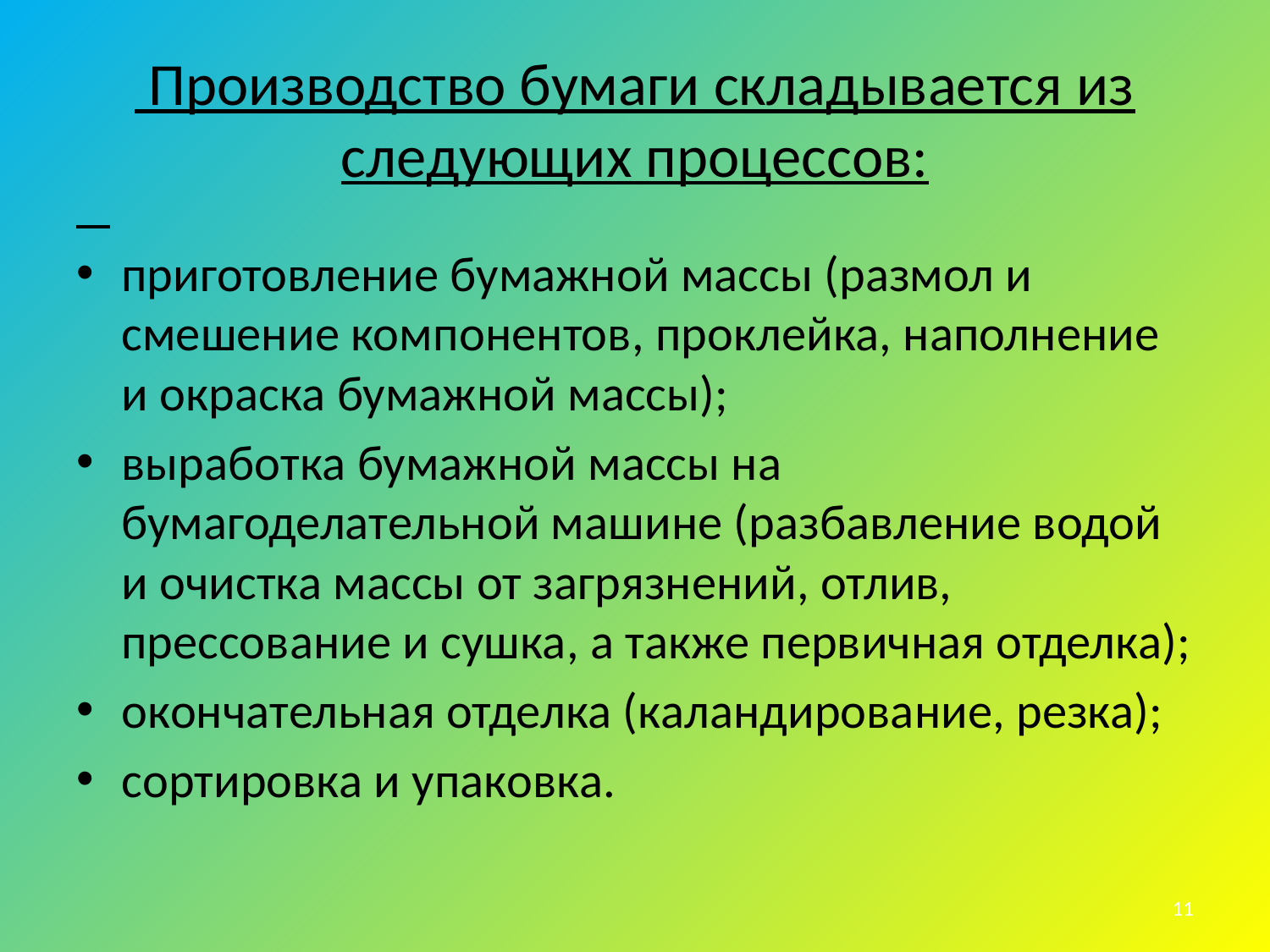

# Производство бумаги складывается из следующих процессов:

приготовление бумажной массы (размол и смешение компонентов, проклейка, наполнение и окраска бумажной массы);
выработка бумажной массы на бумагоделательной машине (разбавление водой и очистка массы от загрязнений, отлив, прессование и сушка, а также первичная отделка);
окончательная отделка (каландирование, резка);
сортировка и упаковка.

11